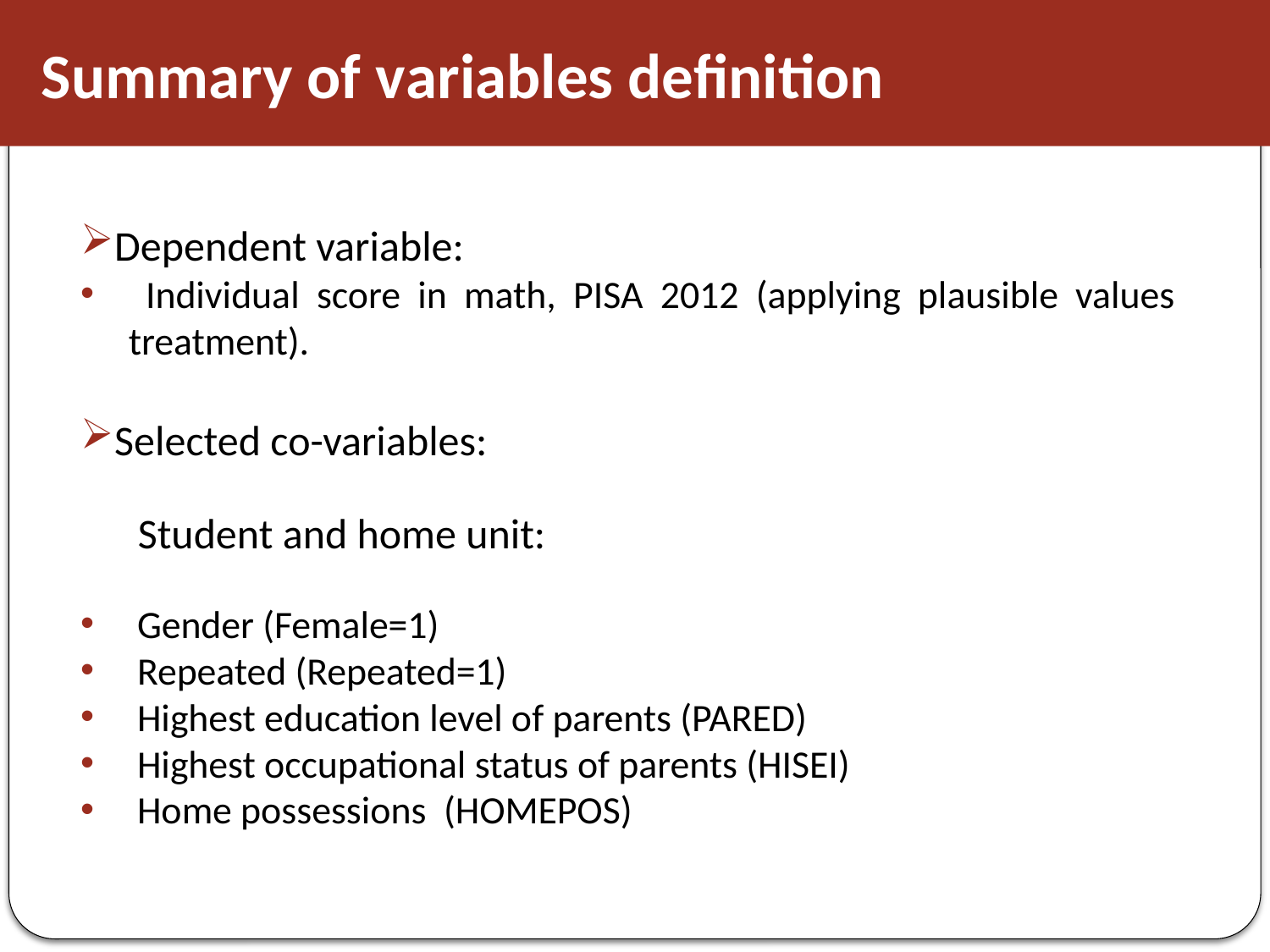

Summary of variables definition
Dependent variable:
 Individual score in math, PISA 2012 (applying plausible values treatment).

Selected co-variables:

      Student and home unit:

 Gender (Female=1)
 Repeated (Repeated=1)
 Highest education level of parents (PARED)
 Highest occupational status of parents (HISEI)
 Home possessions  (HOMEPOS)